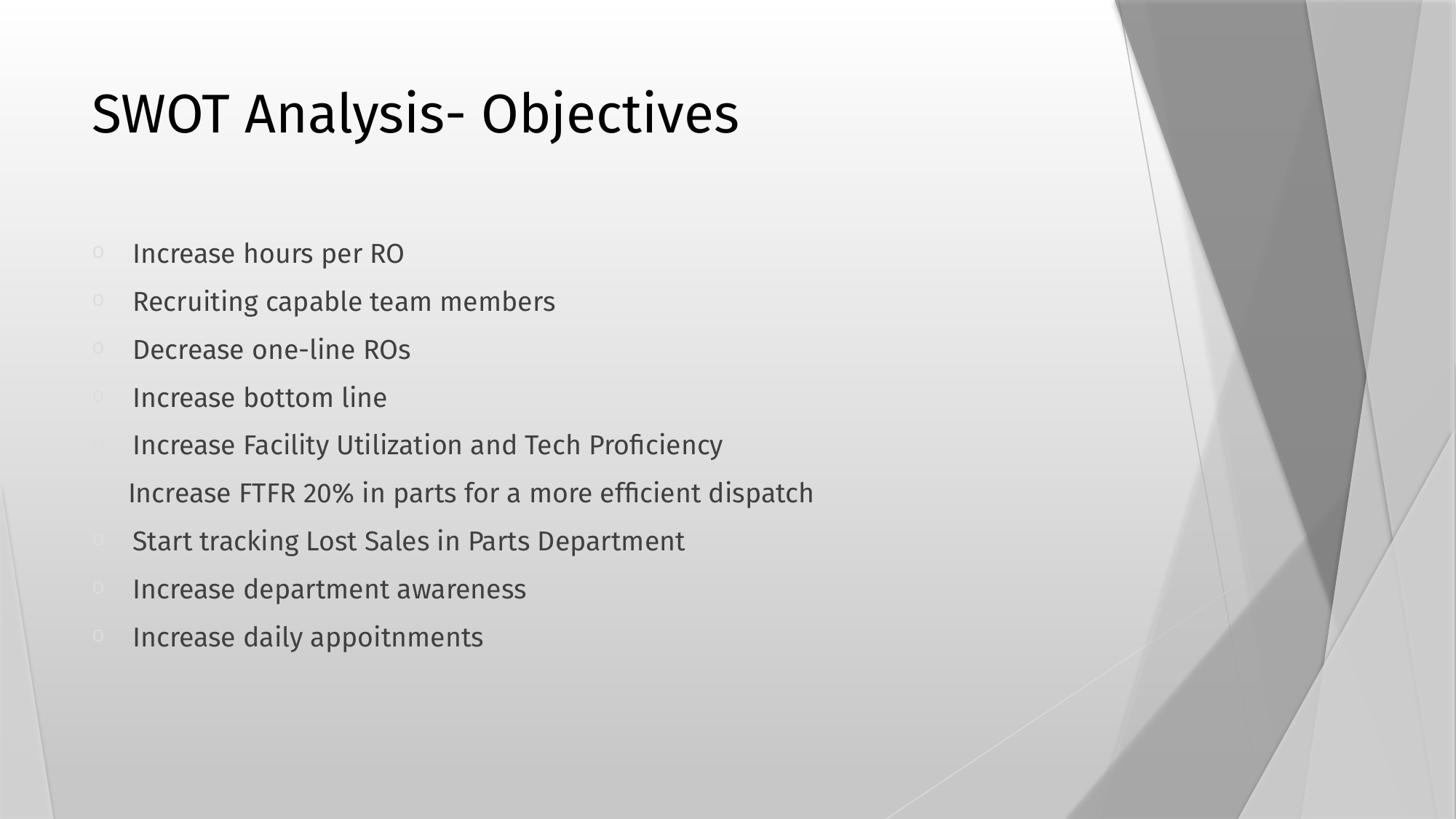

# SWOT Analysis- Objectives
Increase hours per RO
Recruiting capable team members
Decrease one-line ROs
Increase bottom line
Increase Facility Utilization and Tech Proficiency
     Increase FTFR 20% in parts for a more efficient dispatch
Start tracking Lost Sales in Parts Department
Increase department awareness
Increase daily appoitnments